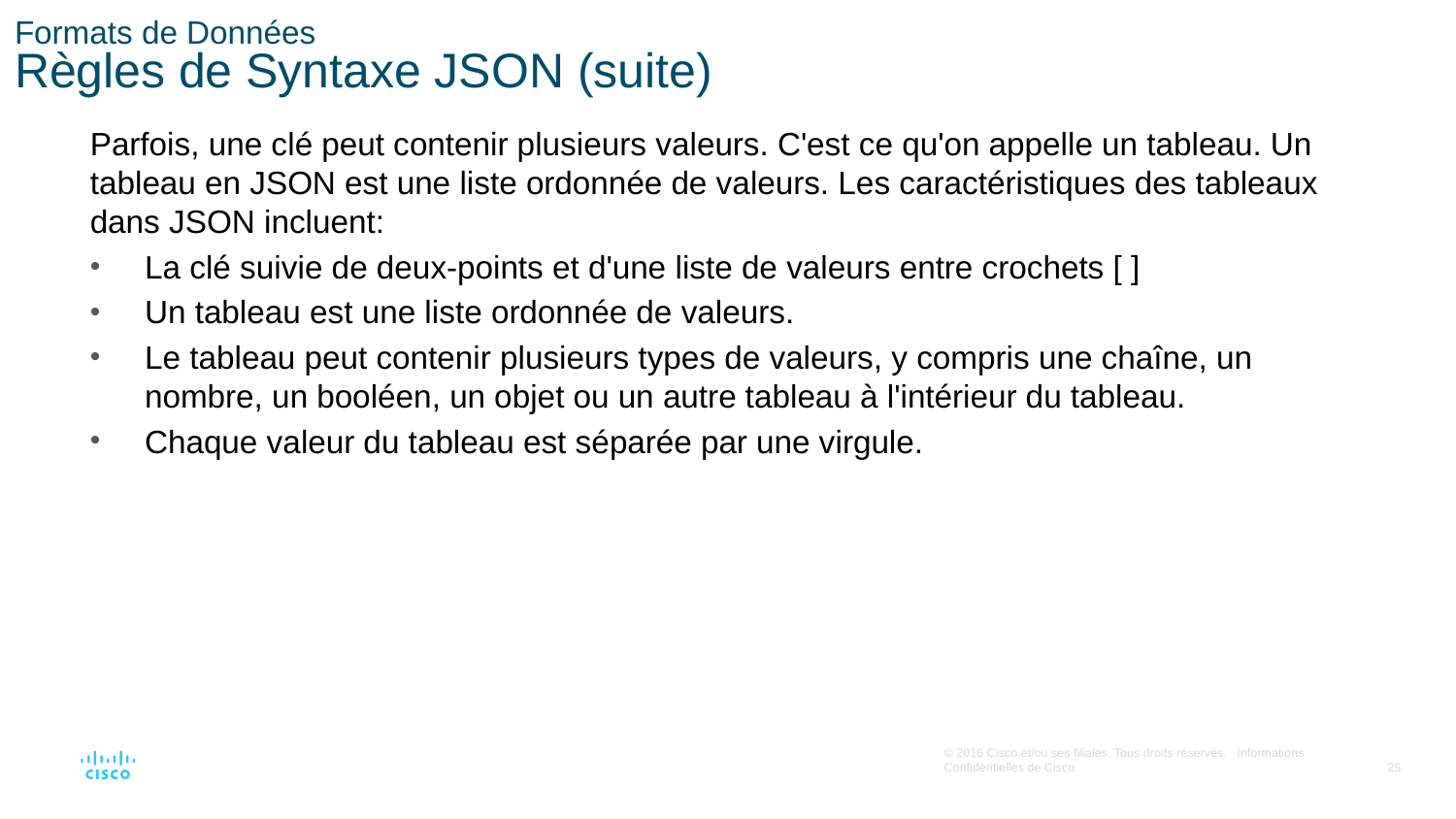

# Formats de Données Règles de Syntaxe JSON (suite)
Parfois, une clé peut contenir plusieurs valeurs. C'est ce qu'on appelle un tableau. Un tableau en JSON est une liste ordonnée de valeurs. Les caractéristiques des tableaux dans JSON incluent:
La clé suivie de deux-points et d'une liste de valeurs entre crochets [ ]
Un tableau est une liste ordonnée de valeurs.
Le tableau peut contenir plusieurs types de valeurs, y compris une chaîne, un nombre, un booléen, un objet ou un autre tableau à l'intérieur du tableau.
Chaque valeur du tableau est séparée par une virgule.